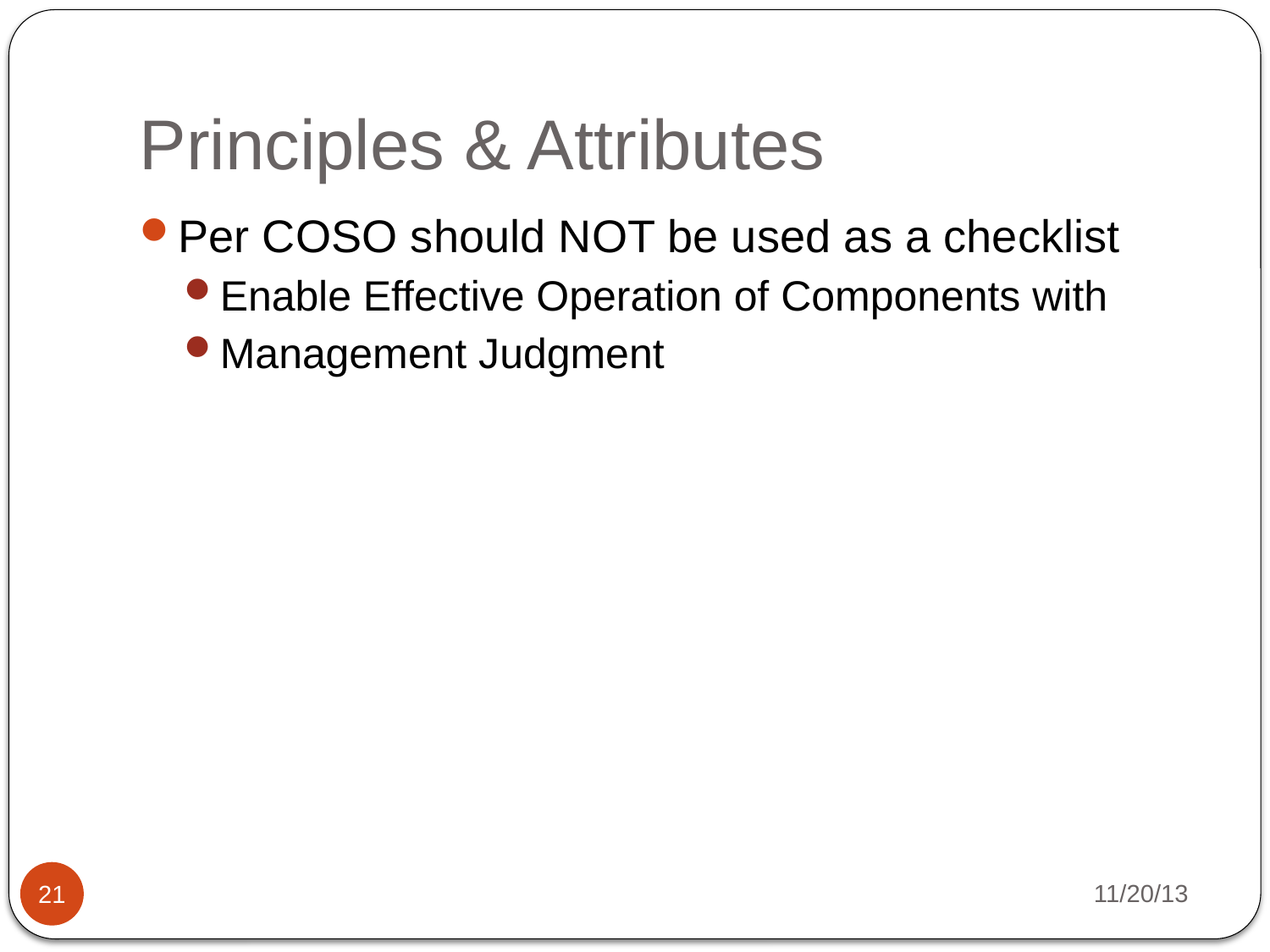

# Principles & Attributes
Per COSO should NOT be used as a checklist
Enable Effective Operation of Components with
Management Judgment
11/20/13
21